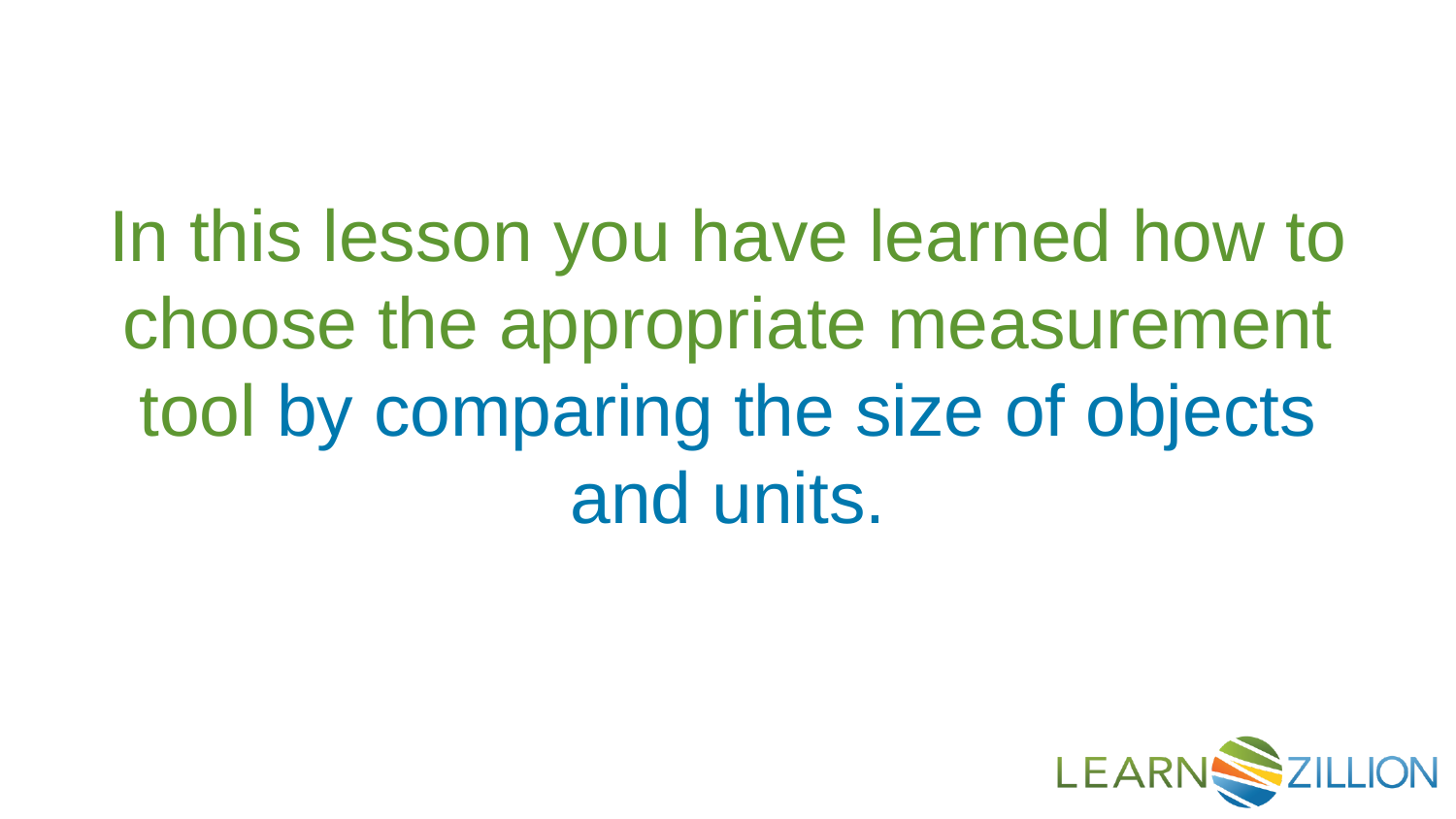

In this lesson you have learned how to choose the appropriate measurement tool by comparing the size of objects and units.